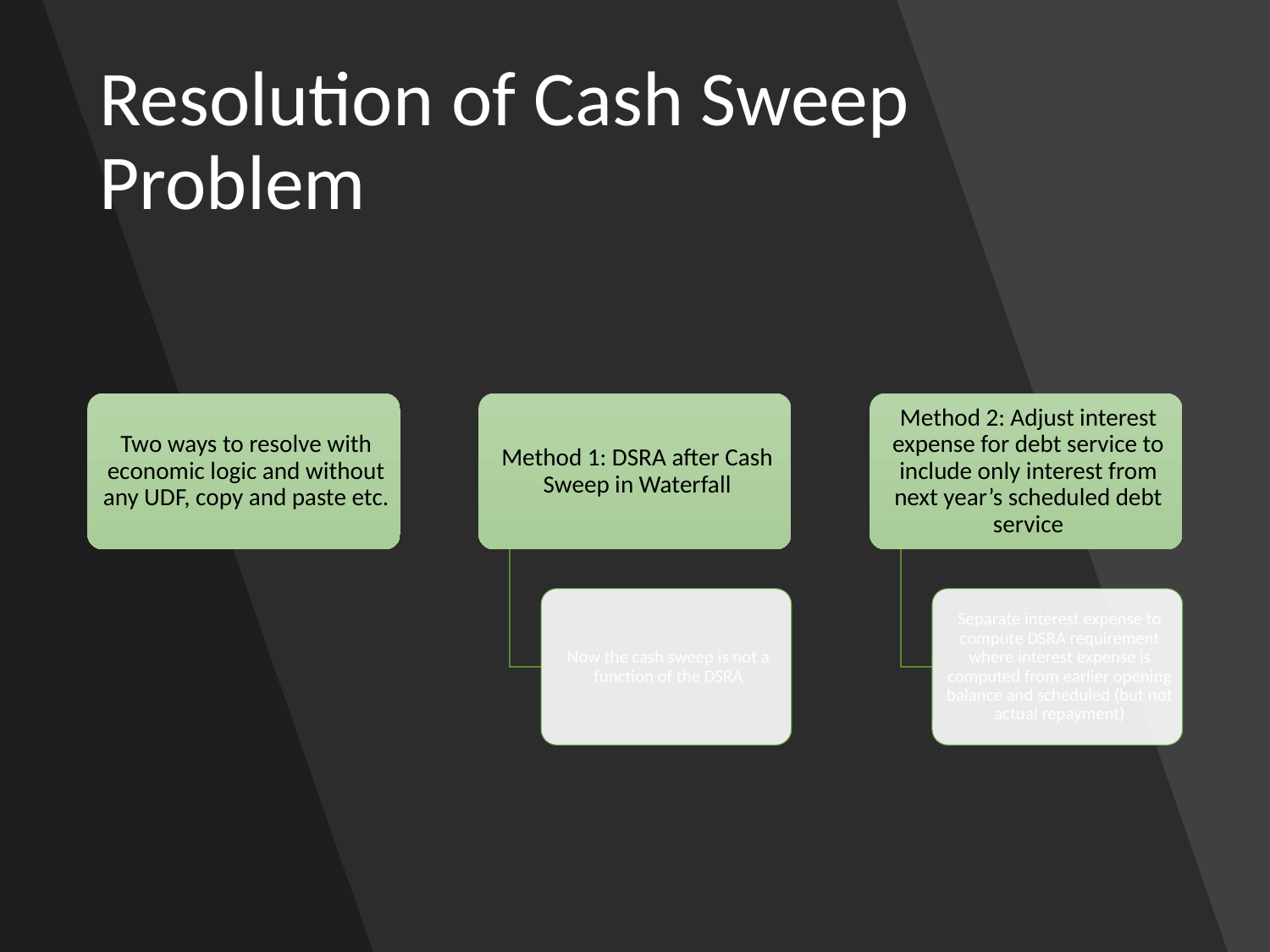

# Resolution of Cash Sweep Problem
Two ways to resolve with economic logic and without any UDF, copy and paste etc.
Method 1: DSRA after Cash Sweep in Waterfall
Now the cash sweep is not a function of the DSRA
Method 2: Adjust interest expense for debt service to include only interest from next year’s scheduled debt service
Separate interest expense to compute DSRA requirement where interest expense is computed from earlier opening balance and scheduled (but not actual repayment)